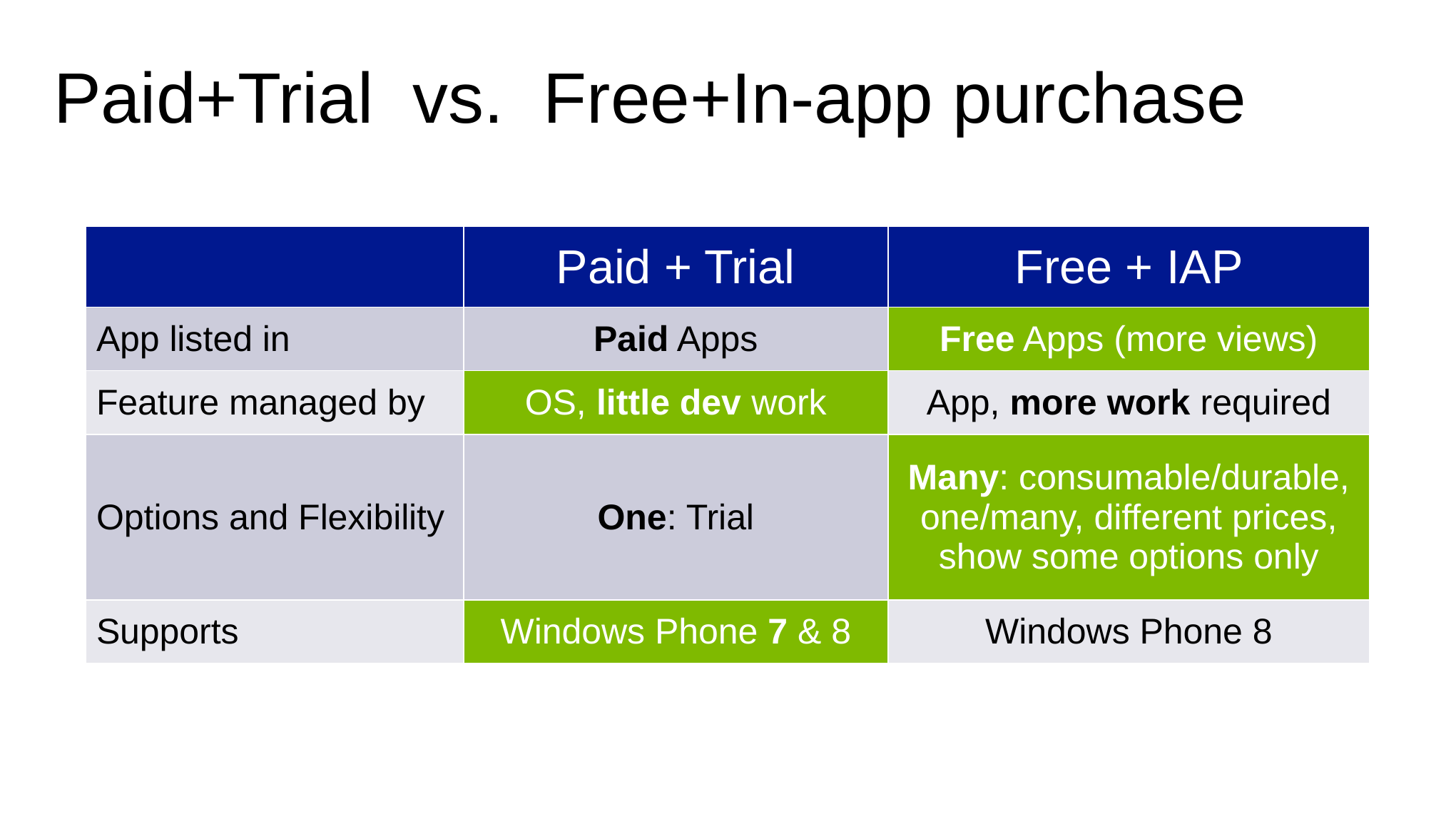

# Paid+Trial  vs.  Free+In-app purchase
|  | Paid + Trial | Free + IAP |
| --- | --- | --- |
| App listed in | Paid Apps | Free Apps (more views) |
| Feature managed by | OS, little dev work | App, more work required |
| Options and Flexibility | One: Trial | Many: consumable/durable, one/many, different prices, show some options only |
| Supports | Windows Phone 7 & 8 | Windows Phone 8 |